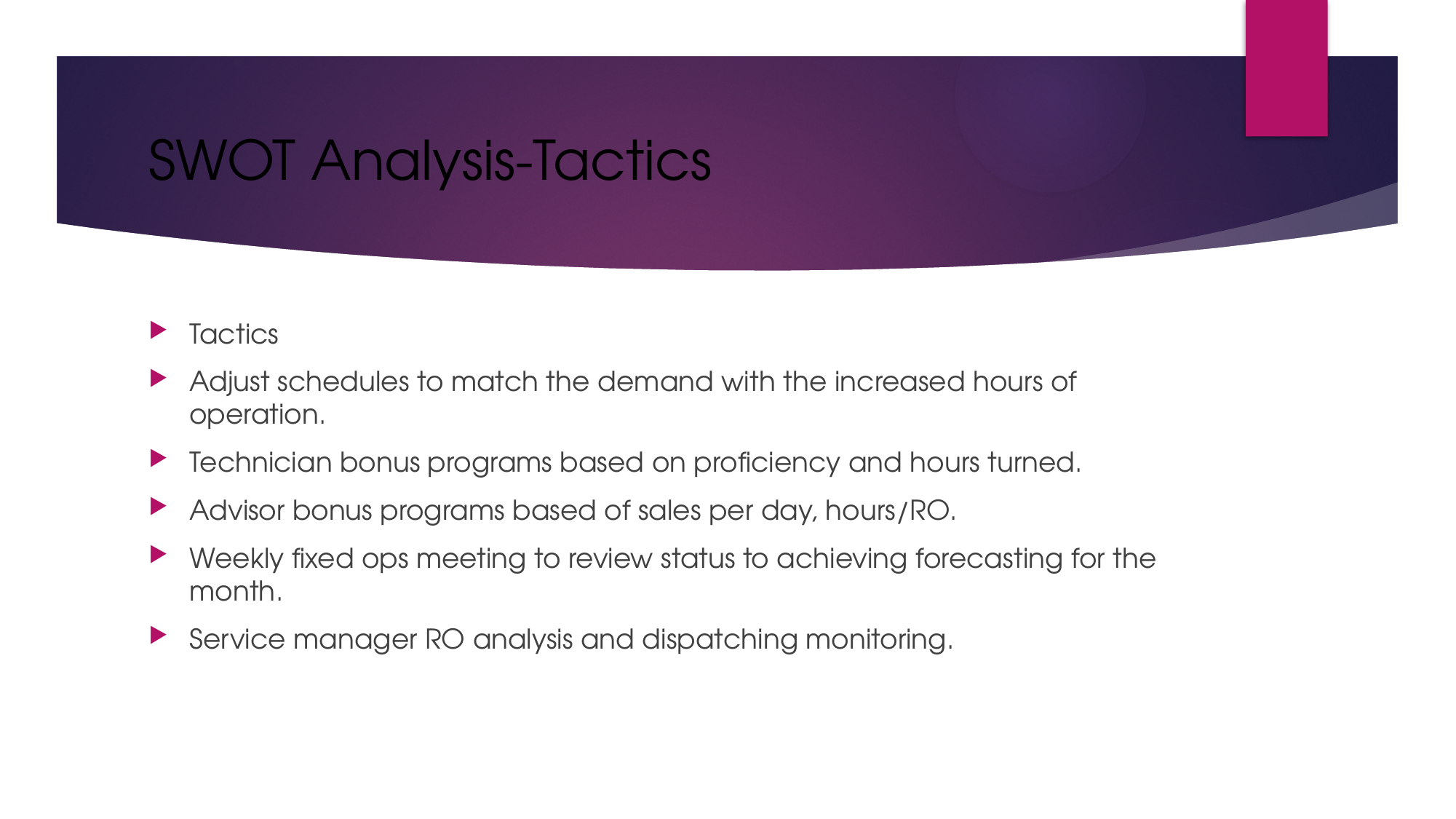

# SWOT Analysis-Tactics
Tactics
Adjust schedules to match the demand with the increased hours of operation.
Technician bonus programs based on proficiency and hours turned.
Advisor bonus programs based of sales per day, hours/RO.
Weekly fixed ops meeting to review status to achieving forecasting for the month.
Service manager RO analysis and dispatching monitoring.